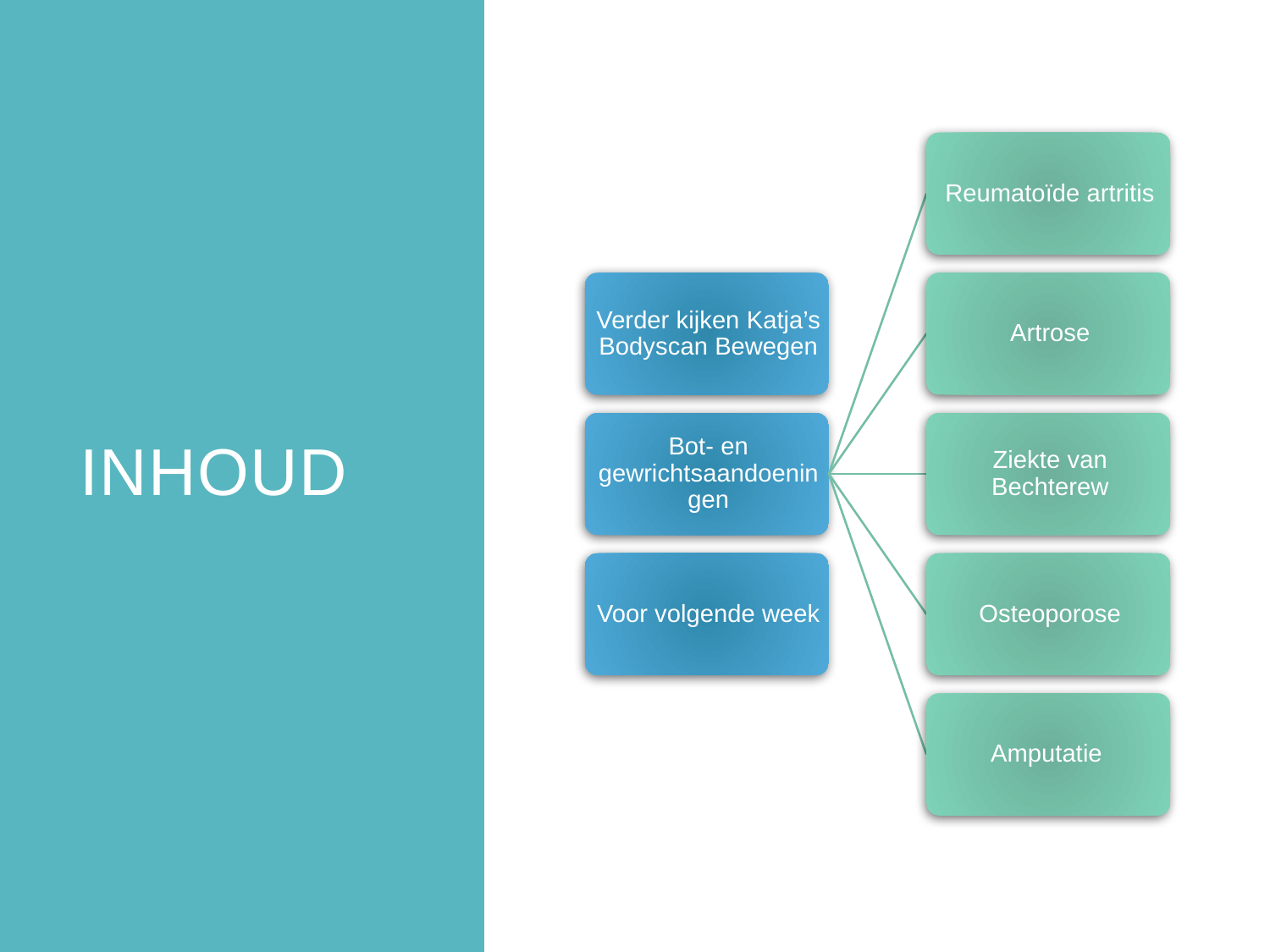

# Inhoud
Verder kijken Katja’s Bodyscan Bewegen
Bot- en gewrichtsaandoeningen

Reumatoïde artritis

Artrose

Ziekte van Bechterew

Osteoporose

Amputatie
Voor volgende week